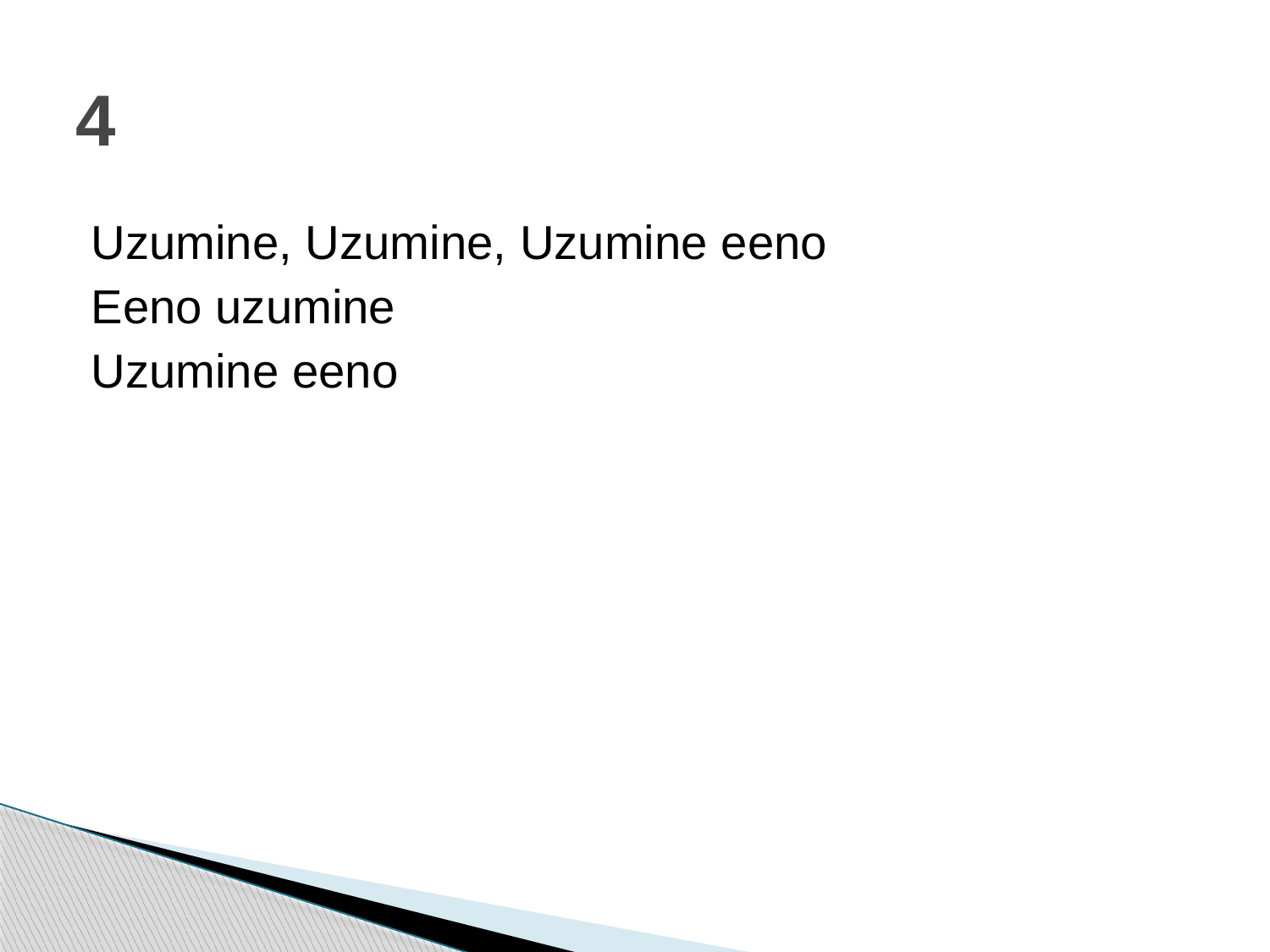

# 4
Uzumine, Uzumine, Uzumine eeno
Eeno uzumine
Uzumine eeno